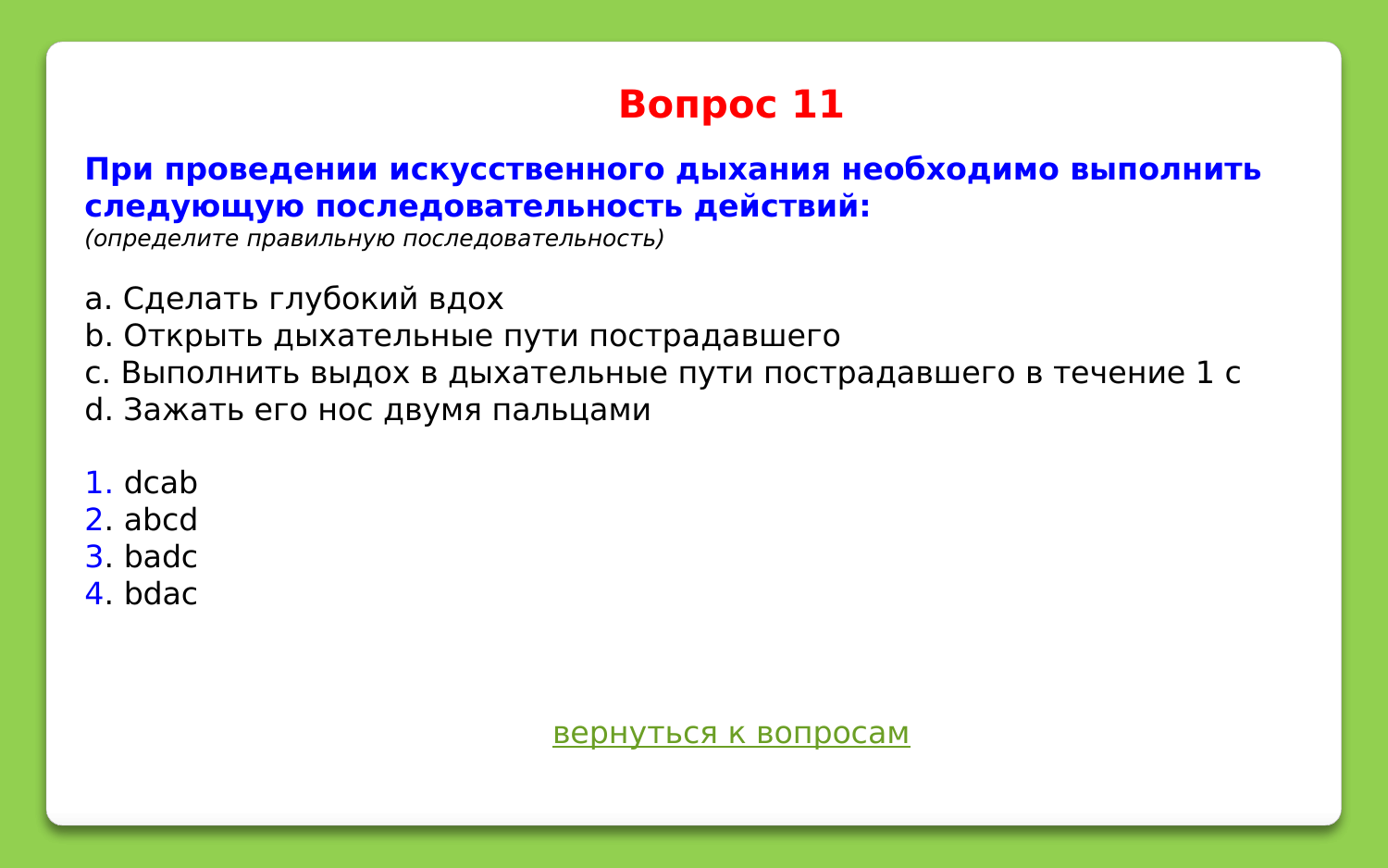

Вопрос 11

При проведении искусственного дыхания необходимо выполнить следующую последовательность действий:
(определите правильную последовательность)

a. Сделать глубокий вдох
b. Открыть дыхательные пути пострадавшего
c. Выполнить выдох в дыхательные пути пострадавшего в течение 1 с
d. Зажать его нос двумя пальцами

1. dcab
2. abcd
3. badc
4. bdac

вернуться к вопросам